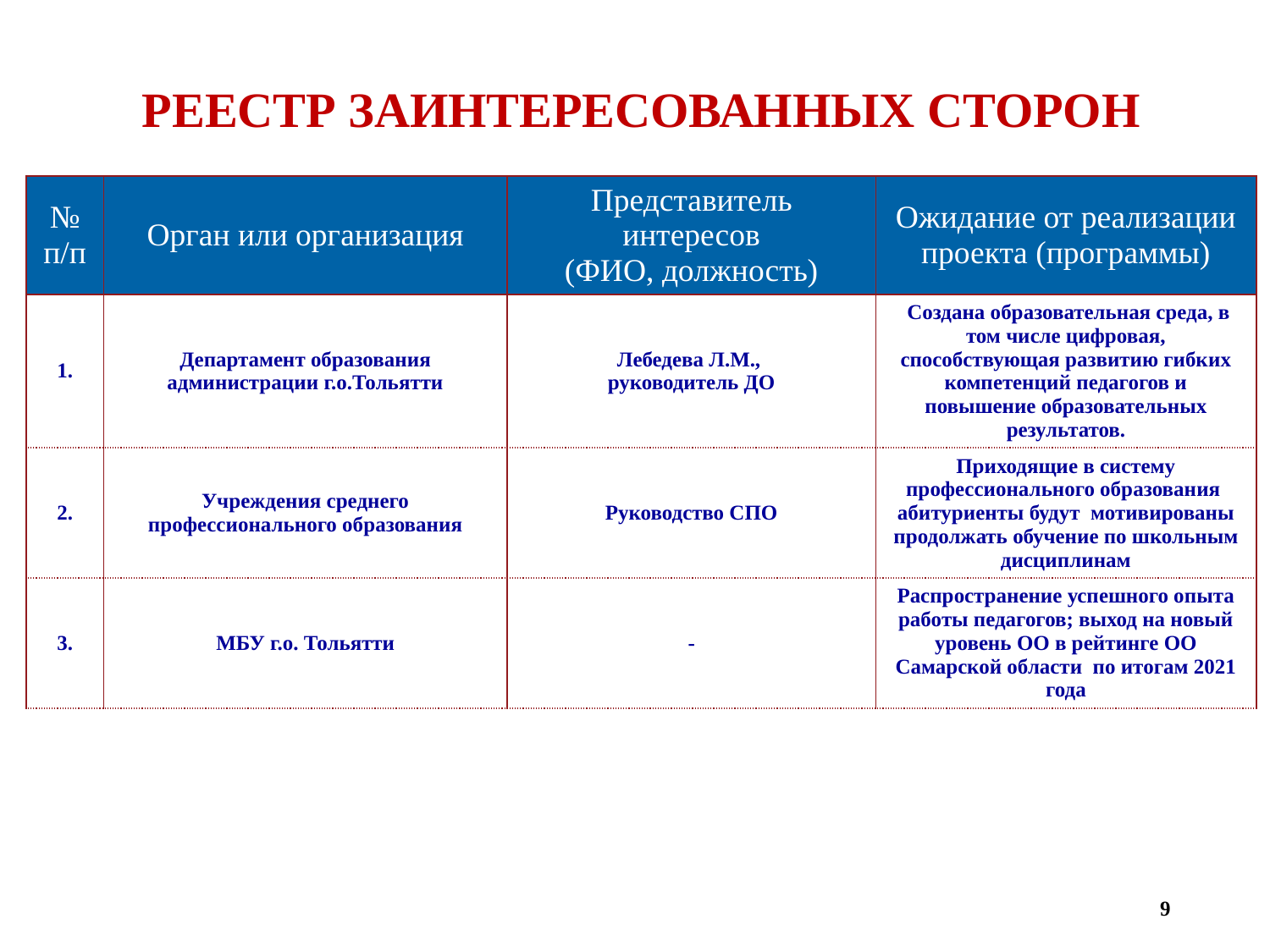

РЕЕСТР ЗАИНТЕРЕСОВАННЫХ СТОРОН
| № п/п | Орган или организация | Представитель интересов (ФИО, должность) | Ожидание от реализации проекта (программы) |
| --- | --- | --- | --- |
| 1. | Департамент образования администрации г.о.Тольятти | Лебедева Л.М., руководитель ДО | Создана образовательная среда, в том числе цифровая, способствующая развитию гибких компетенций педагогов и повышение образовательных результатов. |
| 2. | Учреждения среднего профессионального образования | Руководство СПО | Приходящие в систему профессионального образования абитуриенты будут мотивированы продолжать обучение по школьным дисциплинам |
| 3. | МБУ г.о. Тольятти | - | Распространение успешного опыта работы педагогов; выход на новый уровень ОО в рейтинге ОО Самарской области по итогам 2021 года |
9